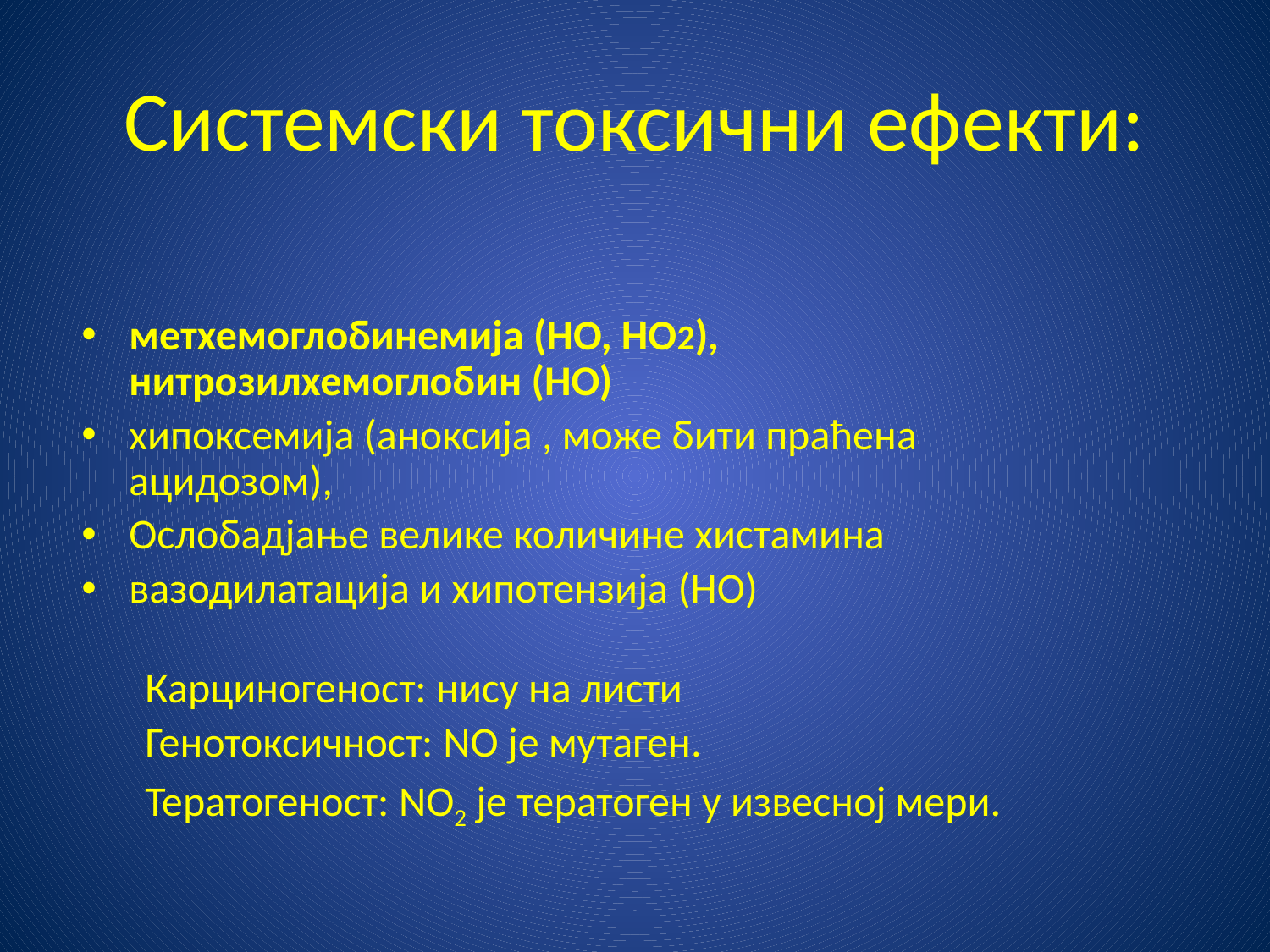

# Системски токсични ефекти:

метхемоглобинемија (НО, НО2), нитрозилхемоглобин (НО)
хипоксемија (аноксија , може бити праћена ацидозом),
Ослобадјање велике количине хистамина
вазодилатација и хипотензија (НО)

Карциногеност: нису на листи
Генотоксичност: NО је мутаген.
Тератогеност: NО2 је тератоген у извесној мери.